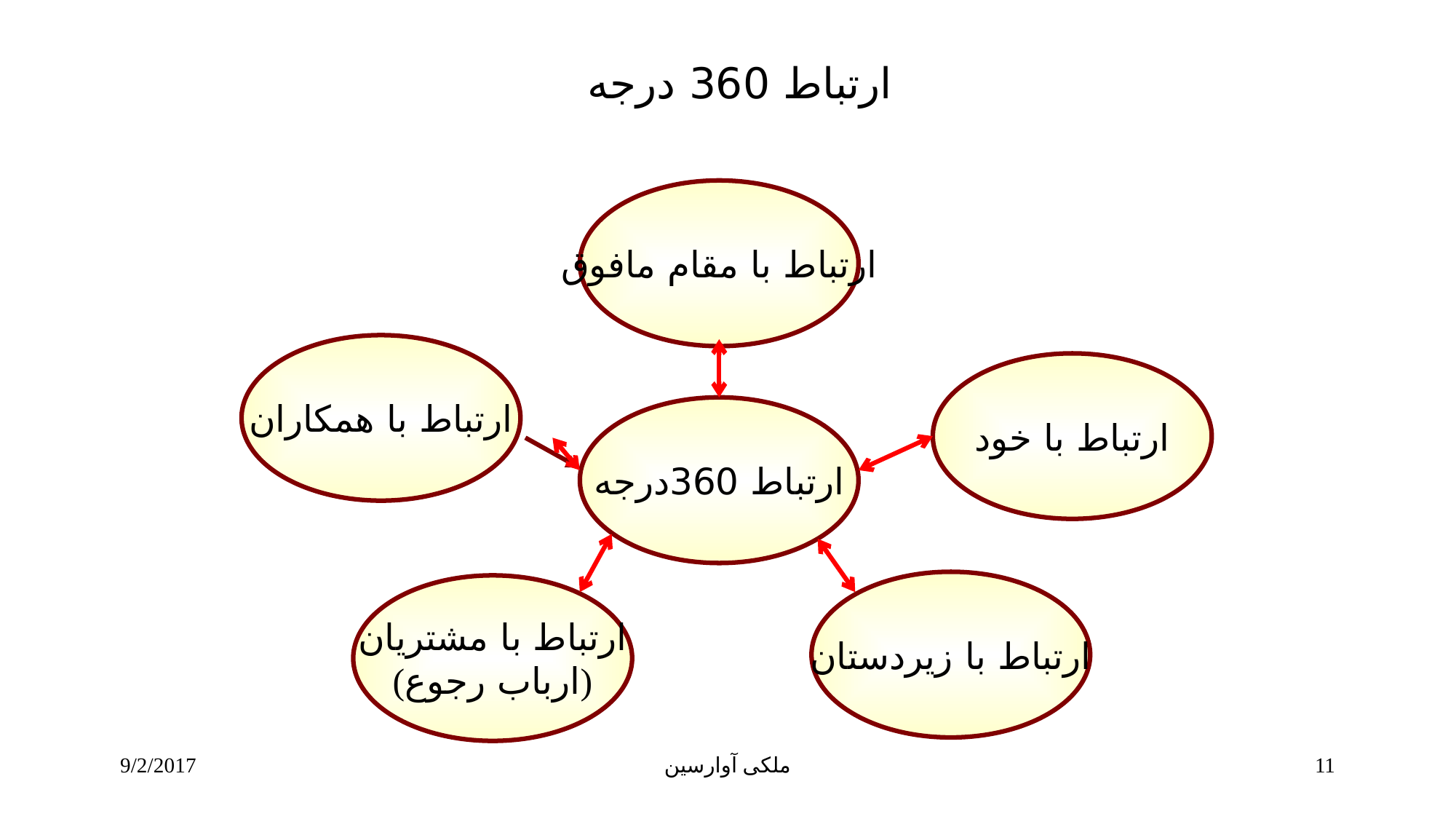

ارتباط 360 درجه
ارتباط با مقام مافوق
ارتباط با همكاران
ارتباط با خود
ارتباط 360درجه

ارتباط با زيردستان
ارتباط با مشتريان
(ارباب رجوع)
9/2/2017
ملکی آوارسین
11